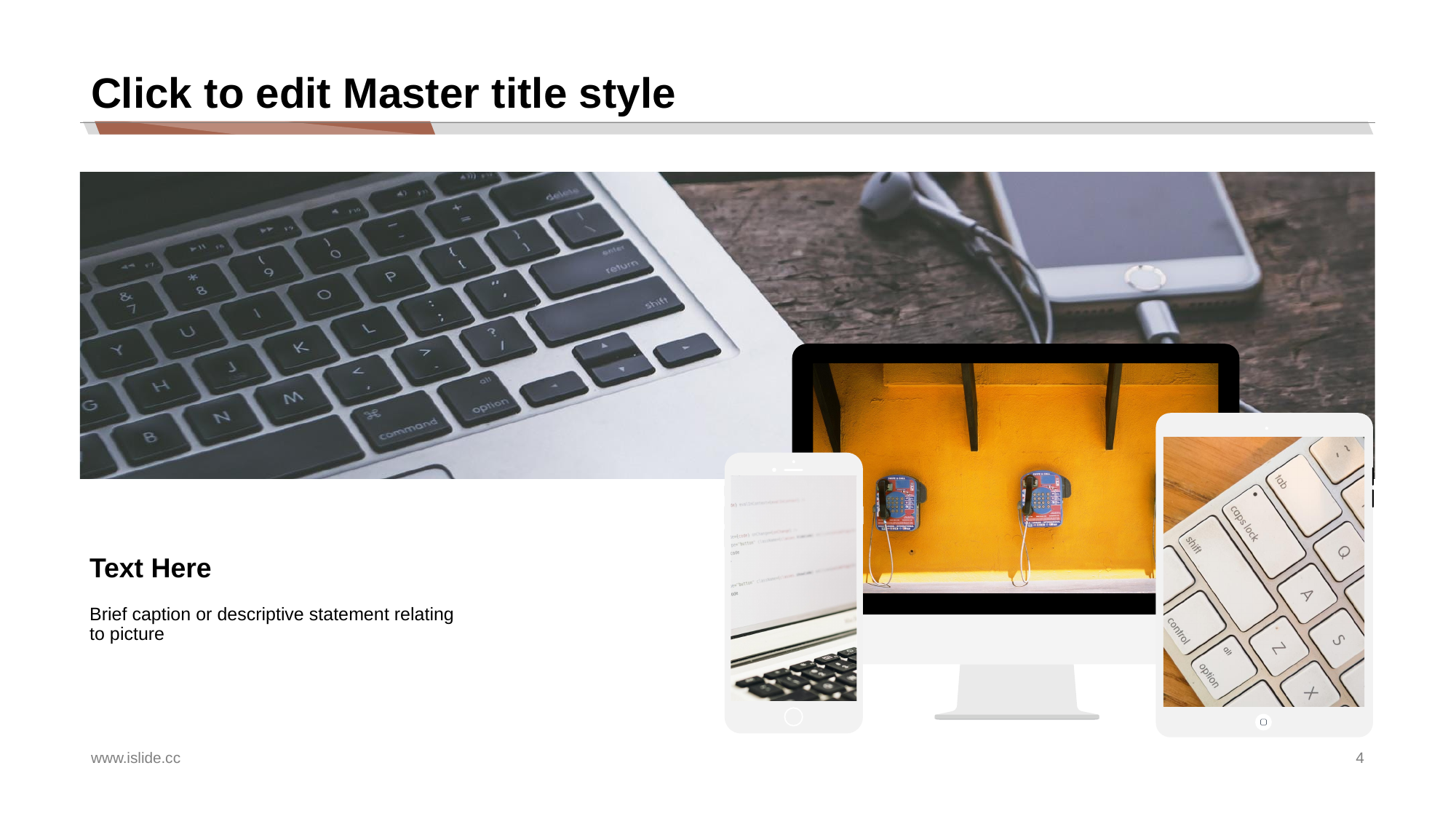

# Click to edit Master title style

Text Here
Brief caption or descriptive statement relating to picture
www.islide.cc
4